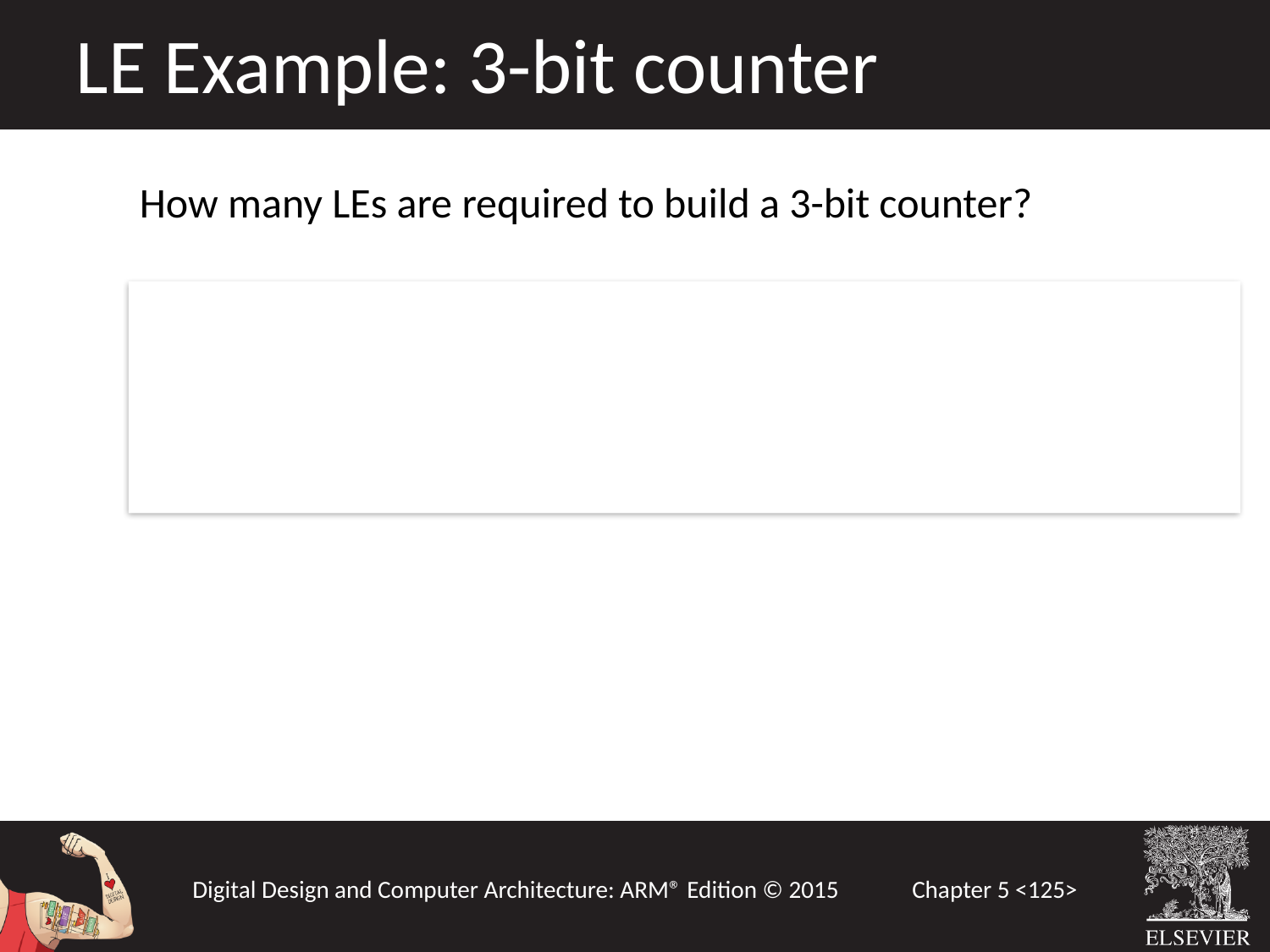

LE Example: 3-bit counter

How many LEs are required to build a 3-bit counter?

Solution: 3.  The counter has 3 flip-flops, so it requires at least 3 LEs.  The add logic for each bit is a function of less than 4 variables, so it can fit in the LUT before the flop.  Hence, 3 LEs is sufficient.